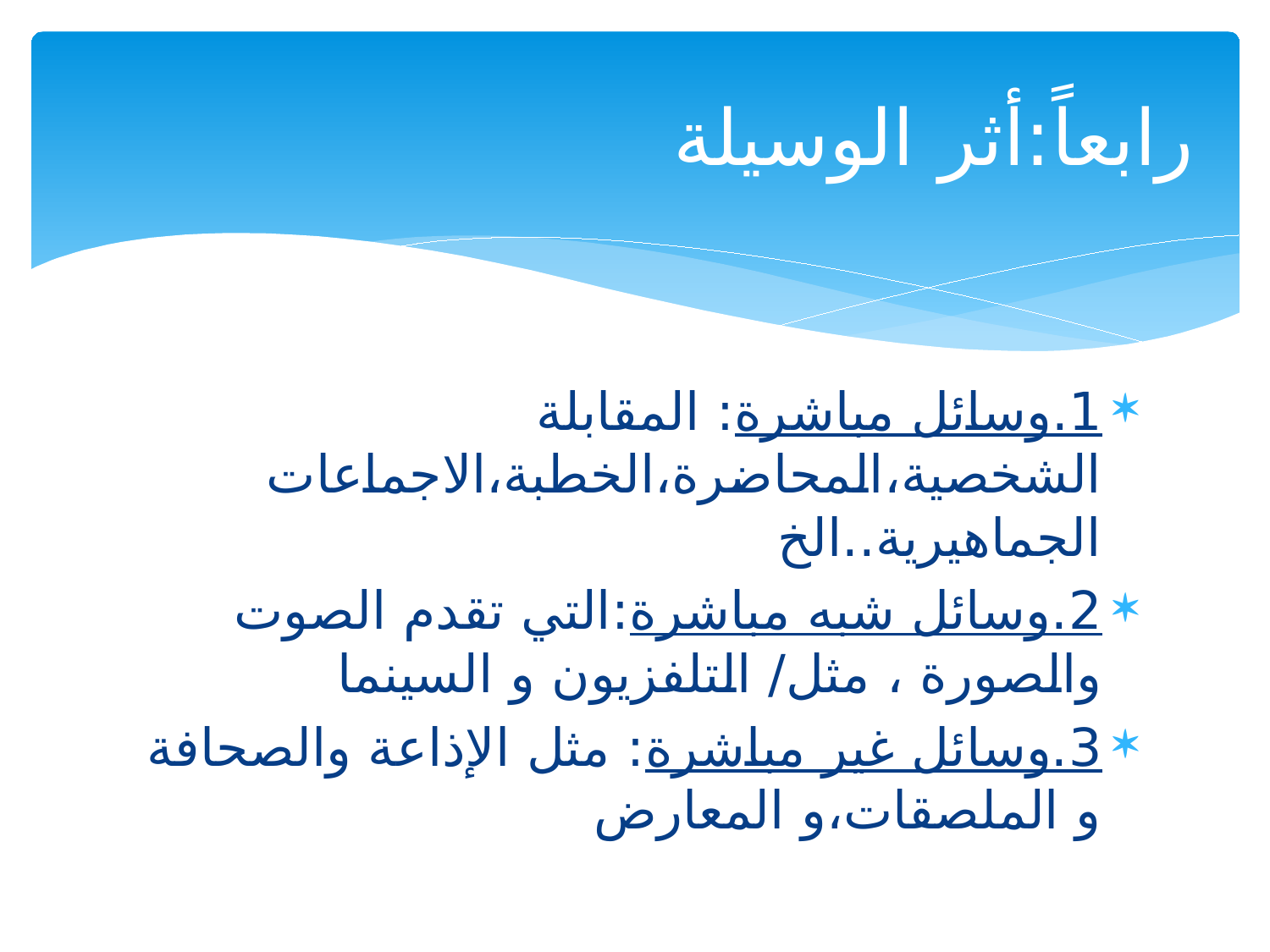

# رابعاً:أثر الوسيلة
1.وسائل مباشرة: المقابلة الشخصية،المحاضرة،الخطبة،الاجماعات الجماهيرية..الخ
2.وسائل شبه مباشرة:التي تقدم الصوت والصورة ، مثل/ التلفزيون و السينما
3.وسائل غير مباشرة: مثل الإذاعة والصحافة و الملصقات،و المعارض